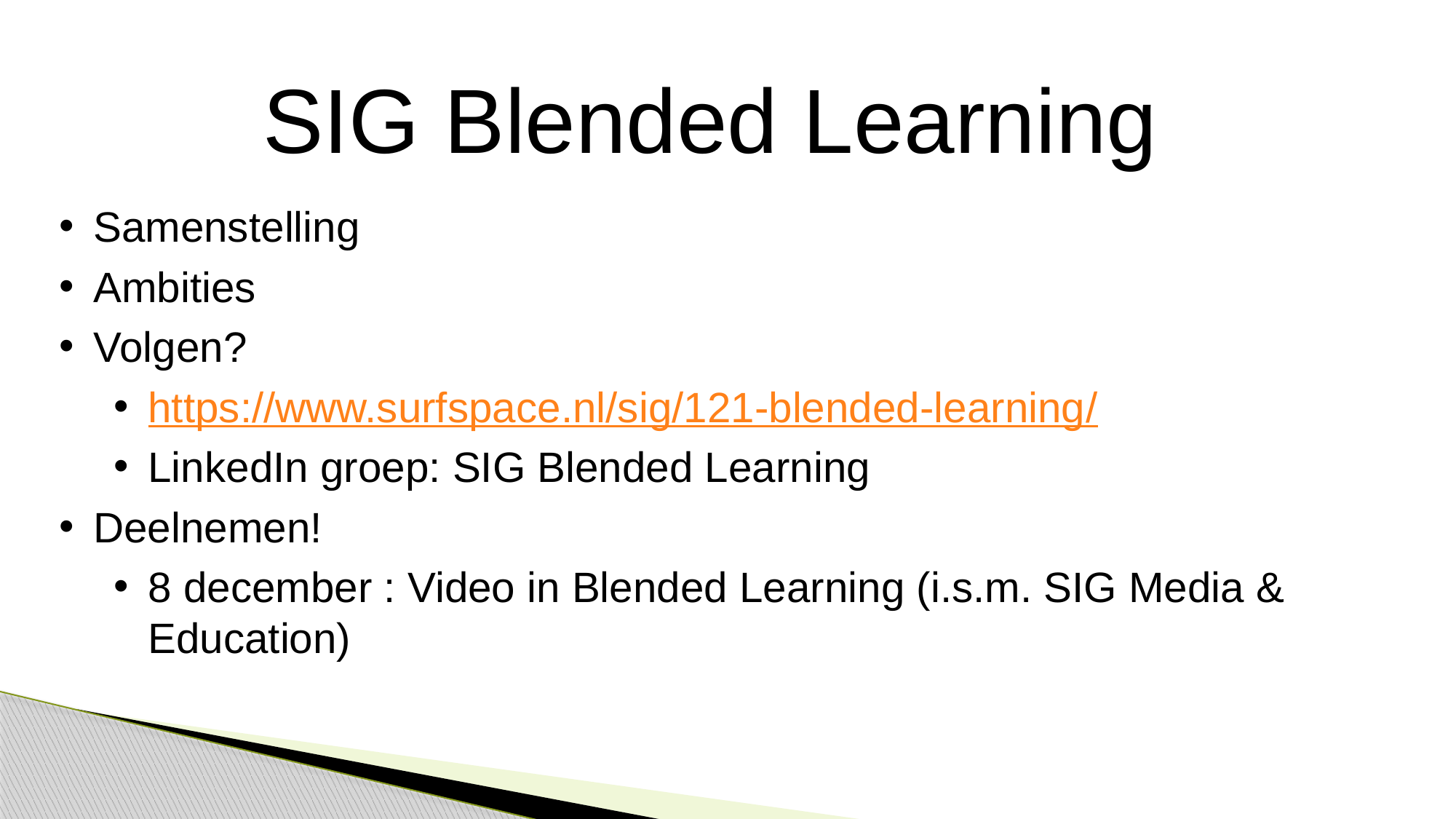

SIG Blended Learning
Samenstelling
Ambities
Volgen?
https://www.surfspace.nl/sig/121-blended-learning/
LinkedIn groep: SIG Blended Learning
Deelnemen!
8 december : Video in Blended Learning (i.s.m. SIG Media & Education)